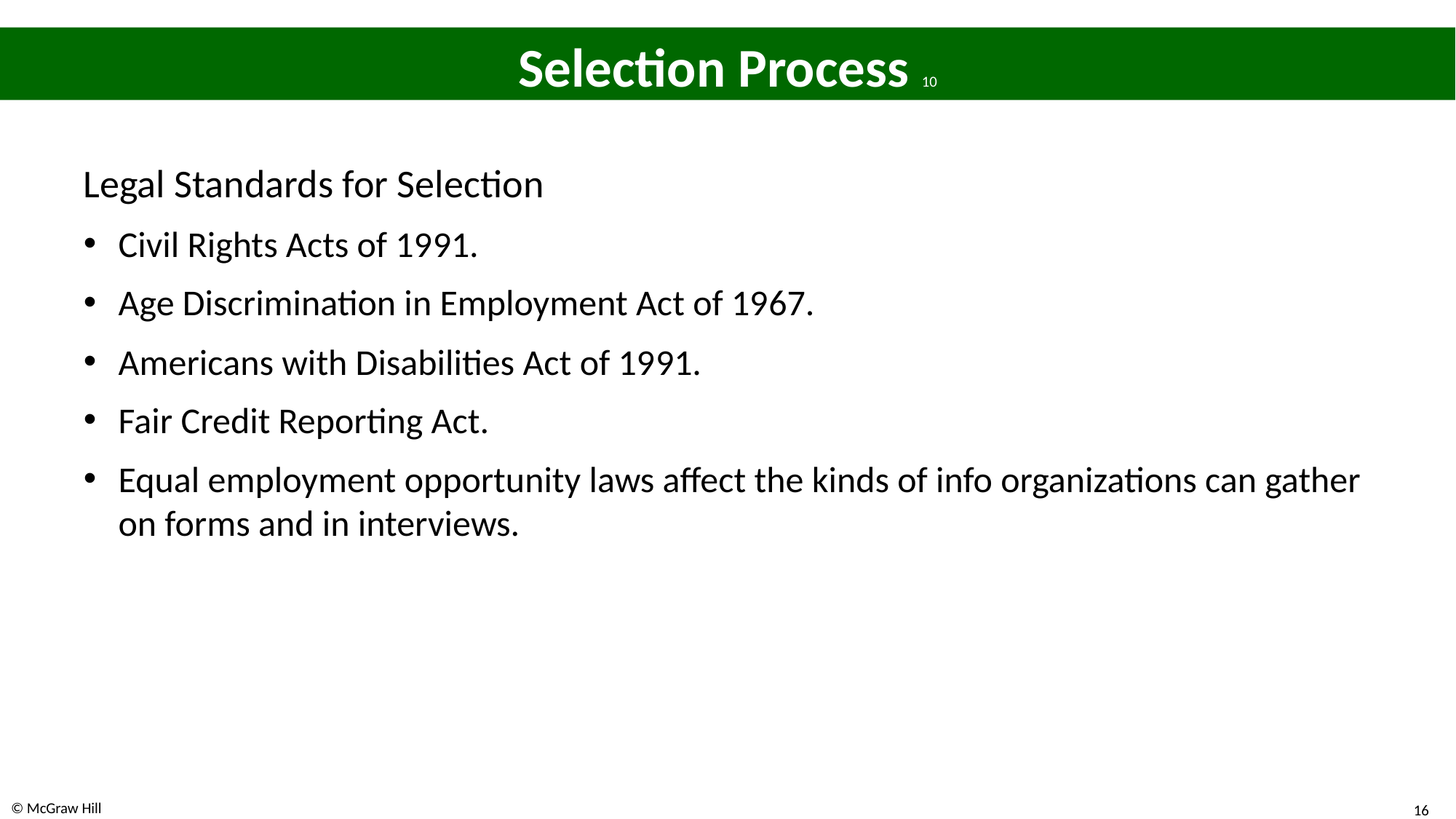

# Selection Process 10
Legal Standards for Selection
Civil Rights Acts of 19 91.
Age Discrimination in Employment Act of 19 67.
Americans with Disabilities Act of 19 91.
Fair Credit Reporting Act.
Equal employment opportunity laws affect the kinds of info organizations can gather on forms and in interviews.